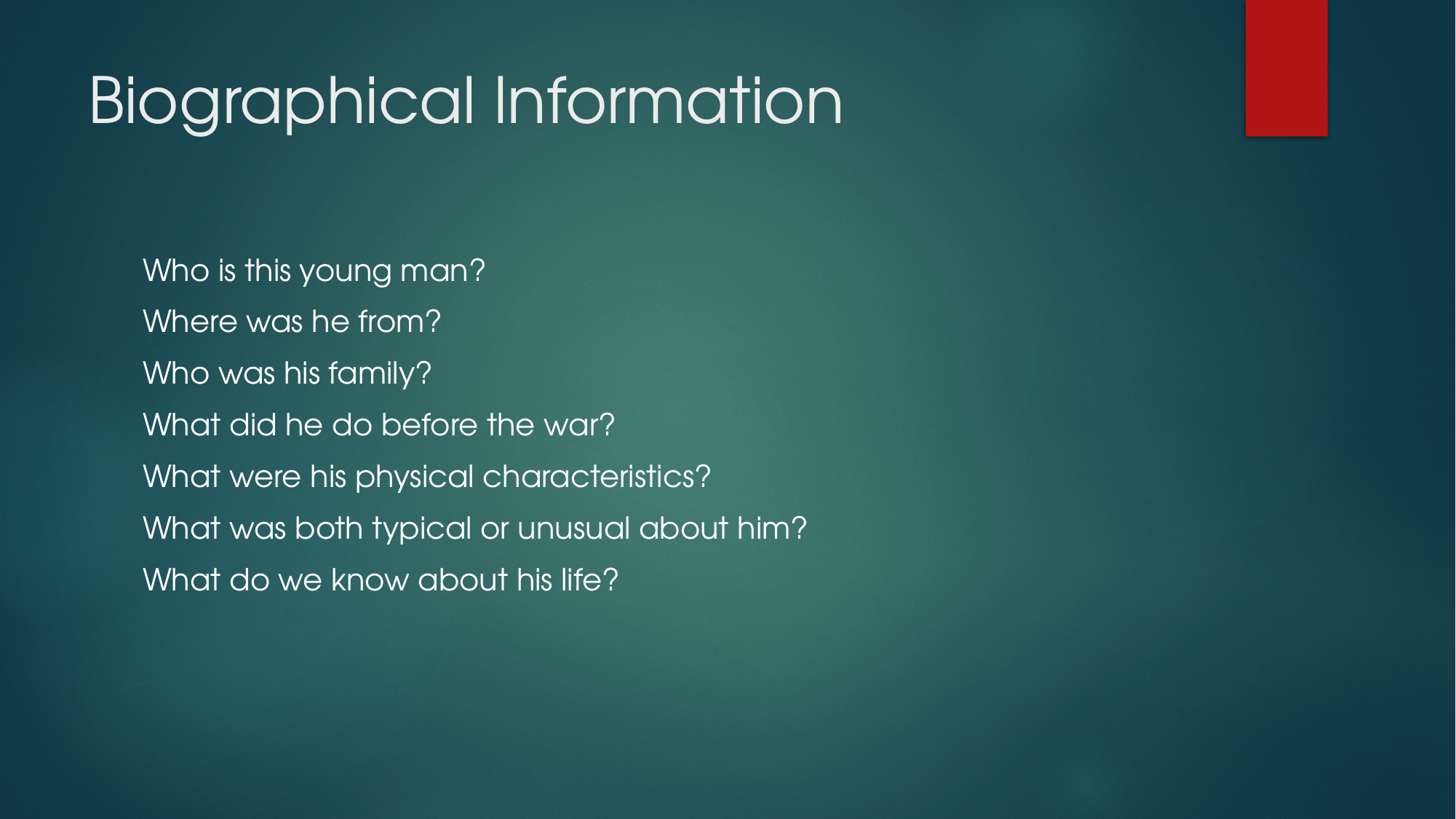

# Biographical Information
Who is this young man?
Where was he from?
Who was his family?
What did he do before the war?
What were his physical characteristics?
What was both typical or unusual about him?
What do we know about his life?